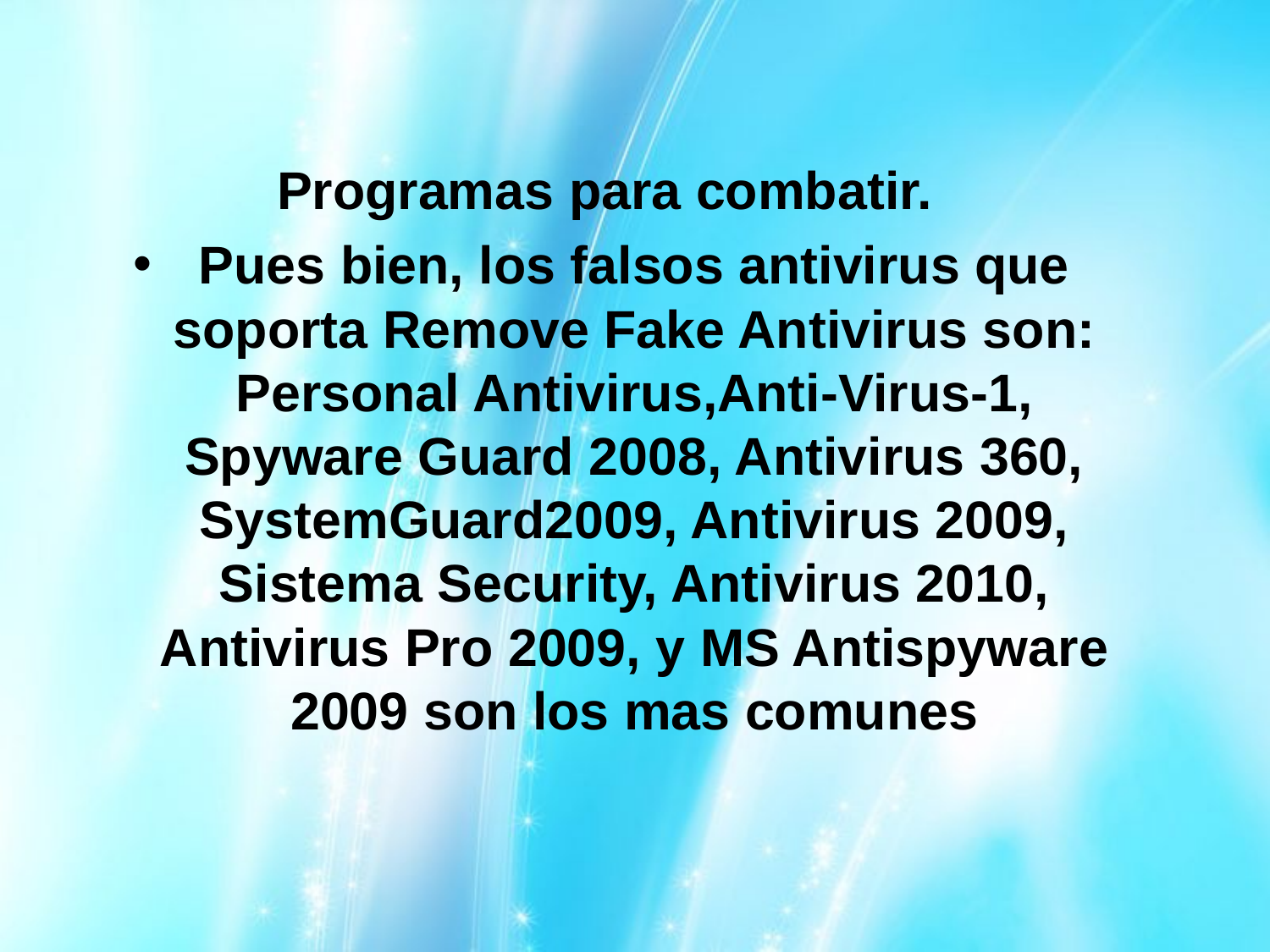

Programas para combatir.
Pues bien, los falsos antivirus que soporta Remove Fake Antivirus son: Personal Antivirus,Anti-Virus-1, Spyware Guard 2008, Antivirus 360, SystemGuard2009, Antivirus 2009, Sistema Security, Antivirus 2010, Antivirus Pro 2009, y MS Antispyware 2009 son los mas comunes